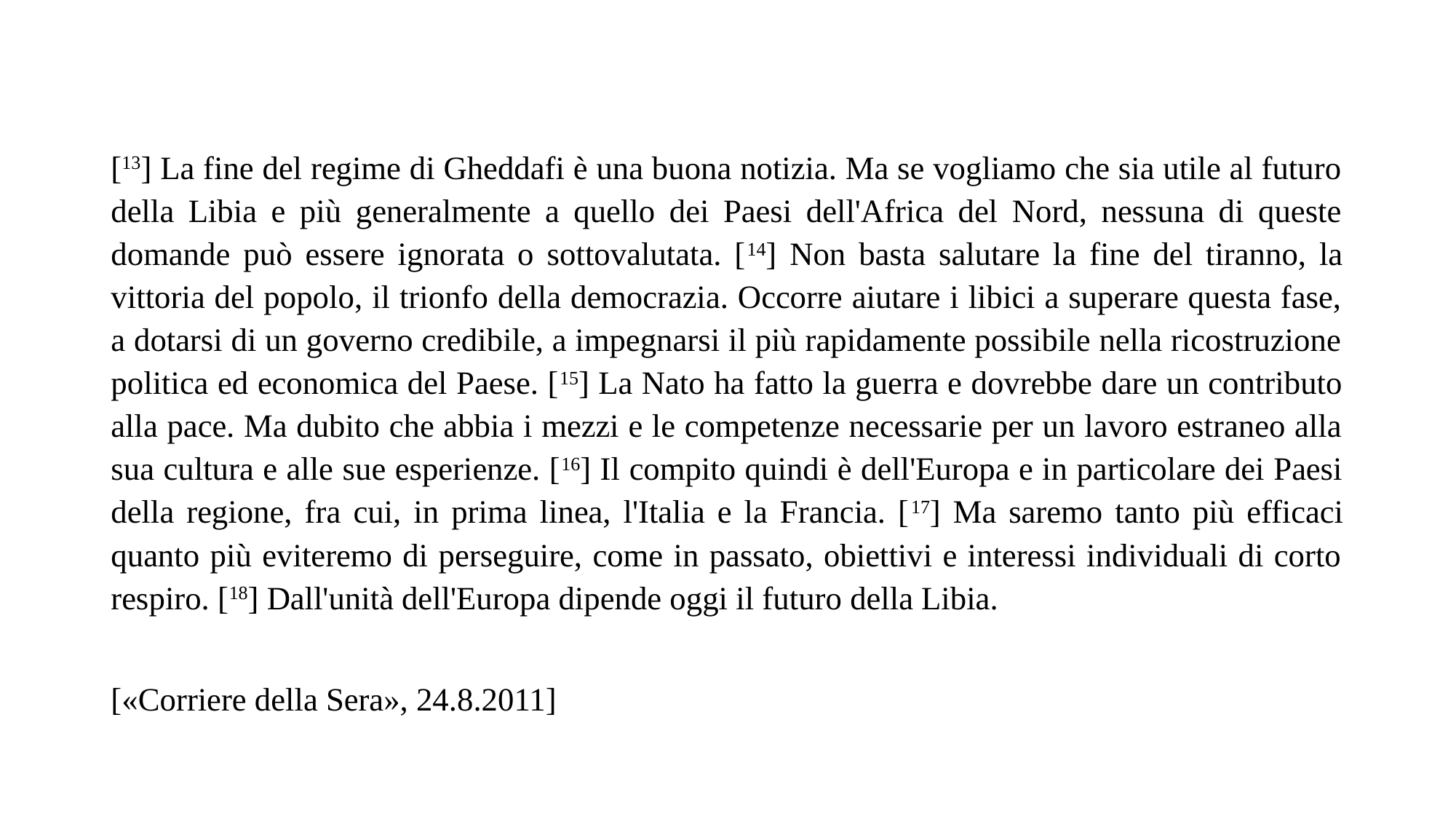

[13] La fine del regime di Gheddafi è una buona notizia. Ma se vogliamo che sia utile al futuro della Libia e più generalmente a quello dei Paesi dell'Africa del Nord, nessuna di queste domande può essere ignorata o sottovalutata. [14] Non basta salutare la fine del tiranno, la vittoria del popolo, il trionfo della democrazia. Occorre aiutare i libici a superare questa fase, a dotarsi di un governo credibile, a impegnarsi il più rapidamente possibile nella ricostruzione politica ed economica del Paese. [15] La Nato ha fatto la guerra e dovrebbe dare un contributo alla pace. Ma dubito che abbia i mezzi e le competenze necessarie per un lavoro estraneo alla sua cultura e alle sue esperienze. [16] Il compito quindi è dell'Europa e in particolare dei Paesi della regione, fra cui, in prima linea, l'Italia e la Francia. [17] Ma saremo tanto più efficaci quanto più eviteremo di perseguire, come in passato, obiettivi e interessi individuali di corto respiro. [18] Dall'unità dell'Europa dipende oggi il futuro della Libia.

[«Corriere della Sera», 24.8.2011]